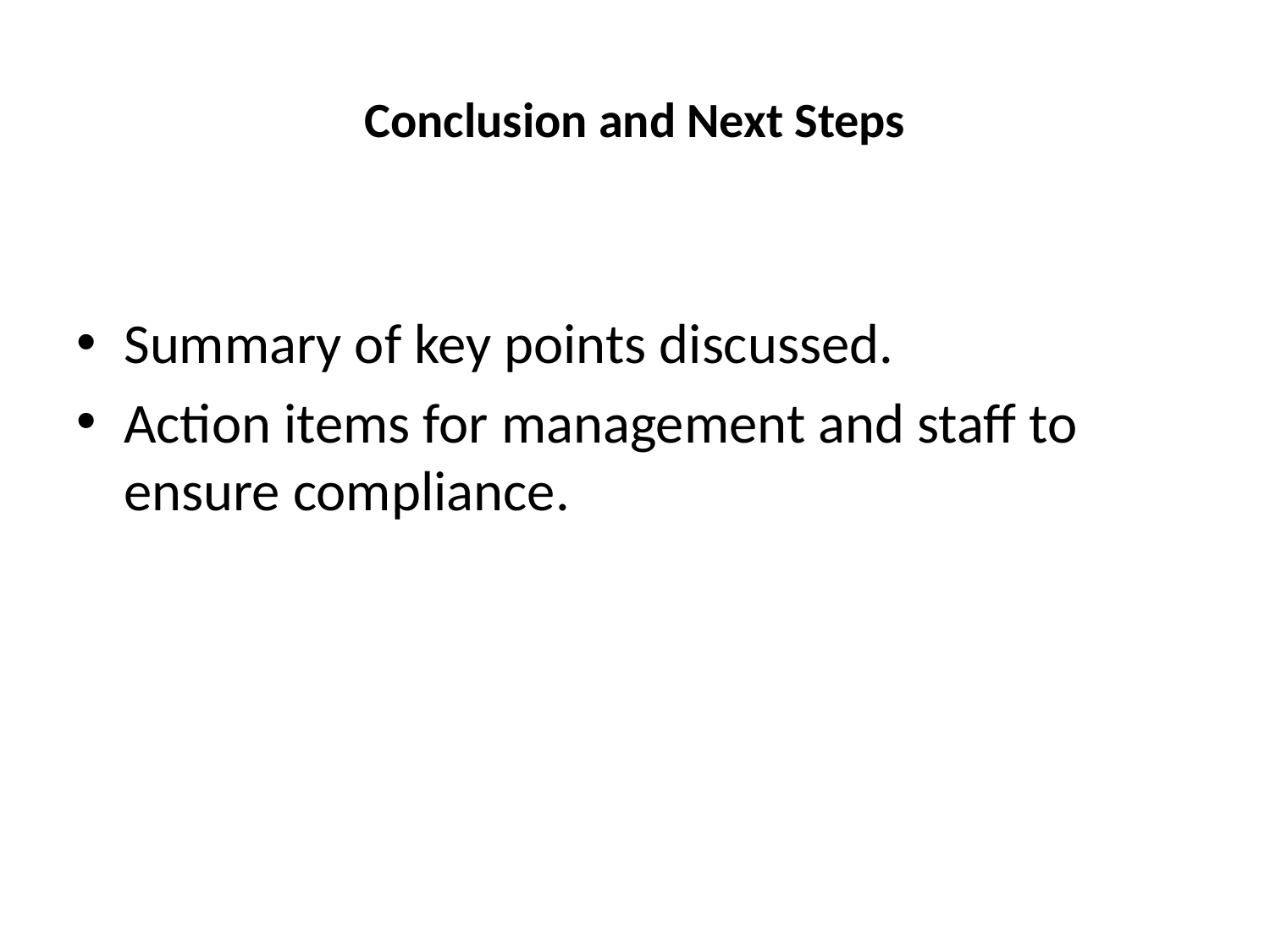

# Conclusion and Next Steps

Summary of key points discussed.
Action items for management and staff to ensure compliance.